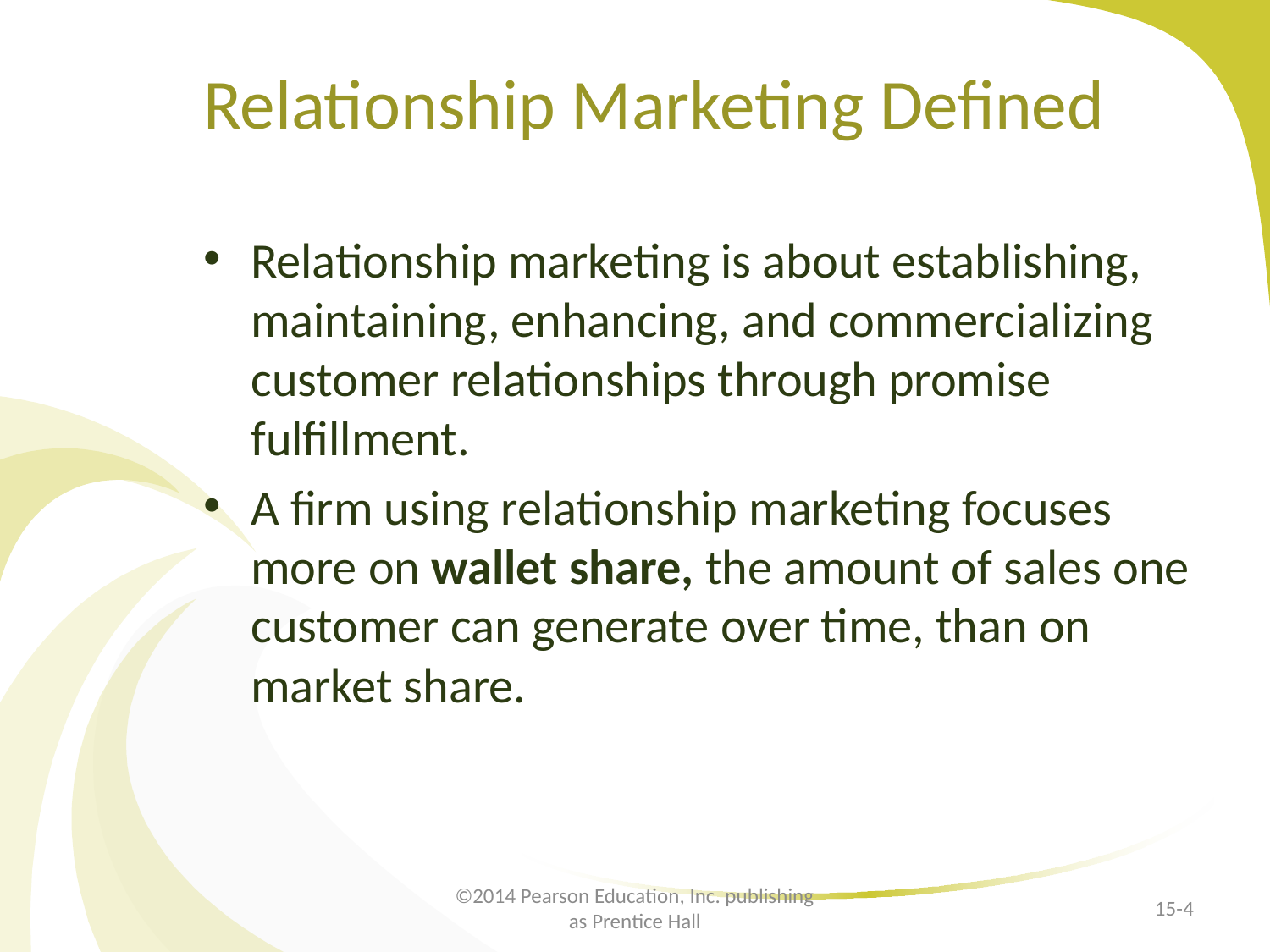

# Relationship Marketing Defined

Relationship marketing is about establishing, maintaining, enhancing, and commercializing customer relationships through promise fulfillment.
A firm using relationship marketing focuses more on wallet share, the amount of sales one customer can generate over time, than on market share.

©2014 Pearson Education, Inc. publishing as Prentice Hall
15-4